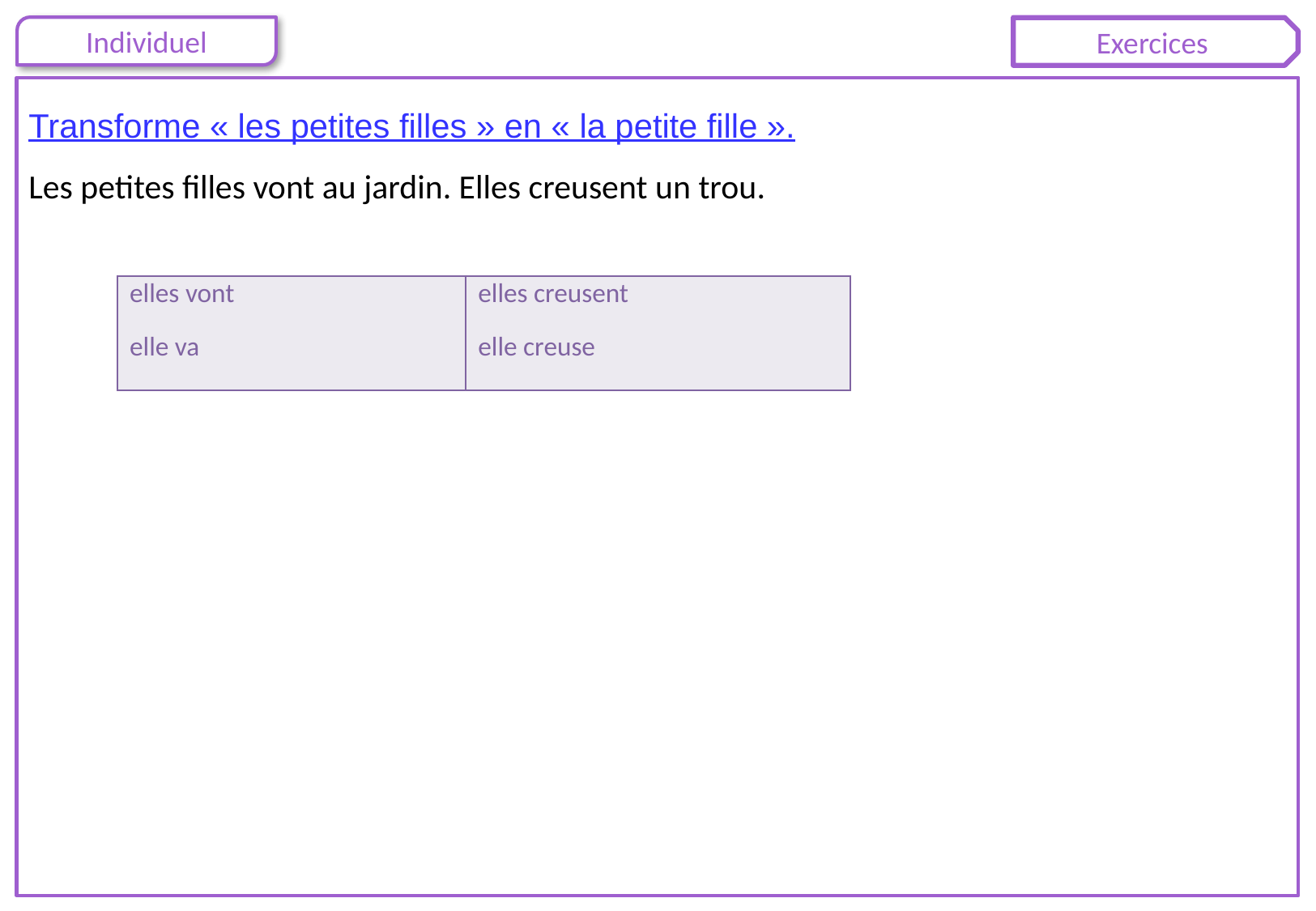

Transforme « les petites filles » en « la petite fille ».
Les petites filles vont au jardin. Elles creusent un trou.
| elles vont elle va | elles creusent elle creuse |
| --- | --- |